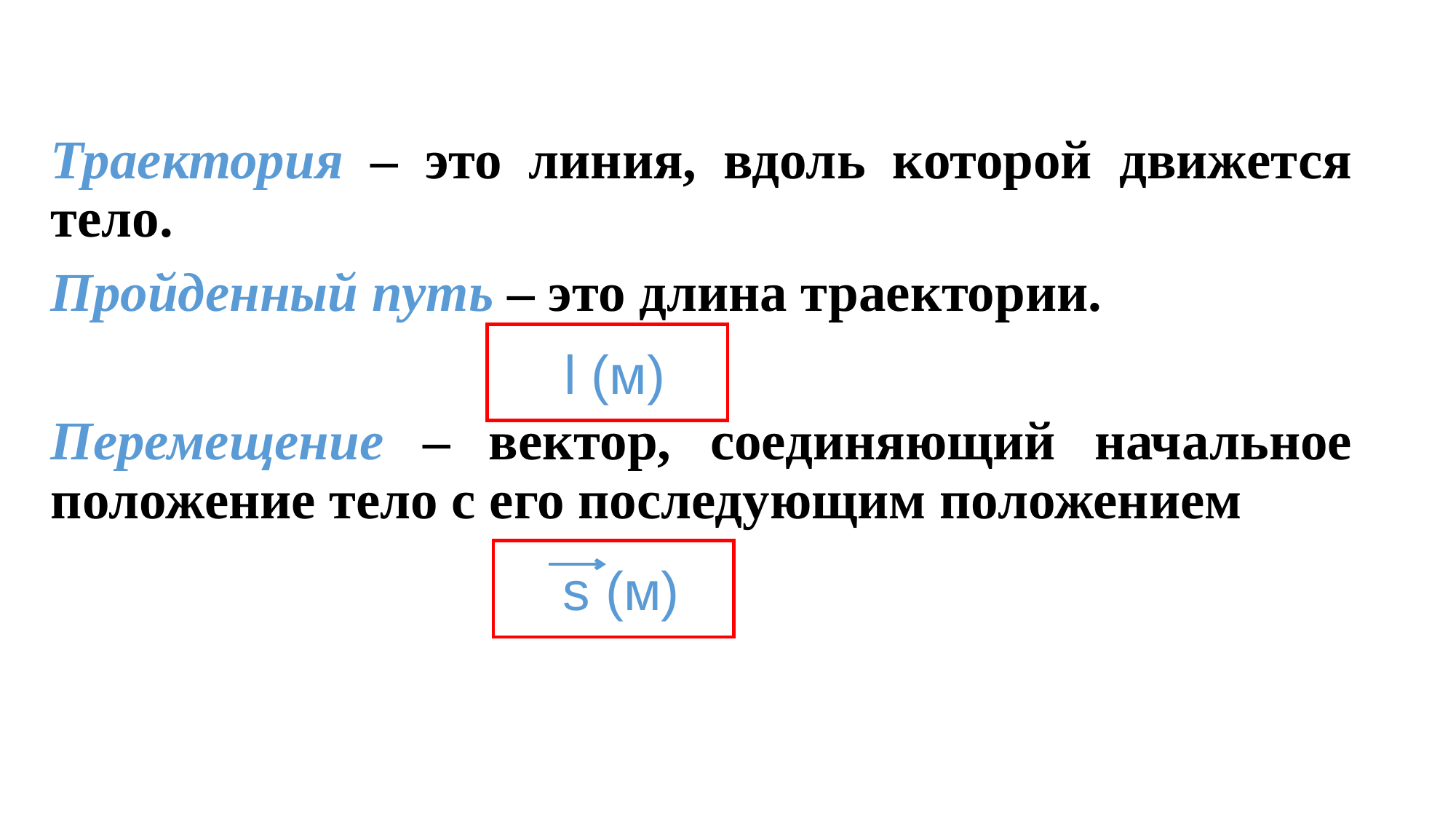

Траектория – это линия, вдоль которой движется тело.
Пройденный путь – это длина траектории.

Перемещение – вектор, соединяющий начальное положение тело с его последующим положением
 l (м)
 s (м)
10